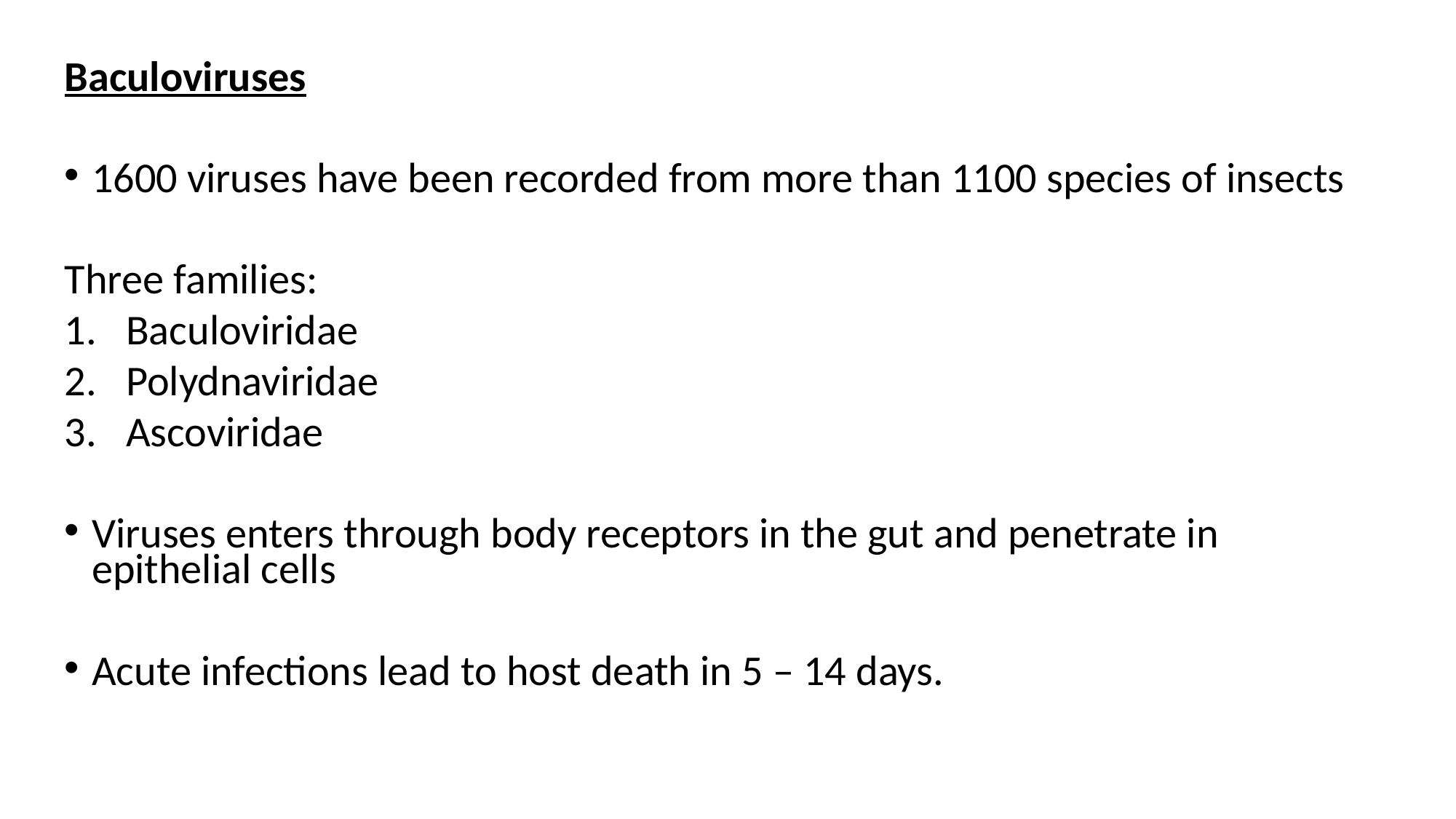

Baculoviruses

1600 viruses have been recorded from more than 1100 species of insects

Three families:
Baculoviridae
Polydnaviridae
Ascoviridae

Viruses enters through body receptors in the gut and penetrate in epithelial cells

Acute infections lead to host death in 5 – 14 days.